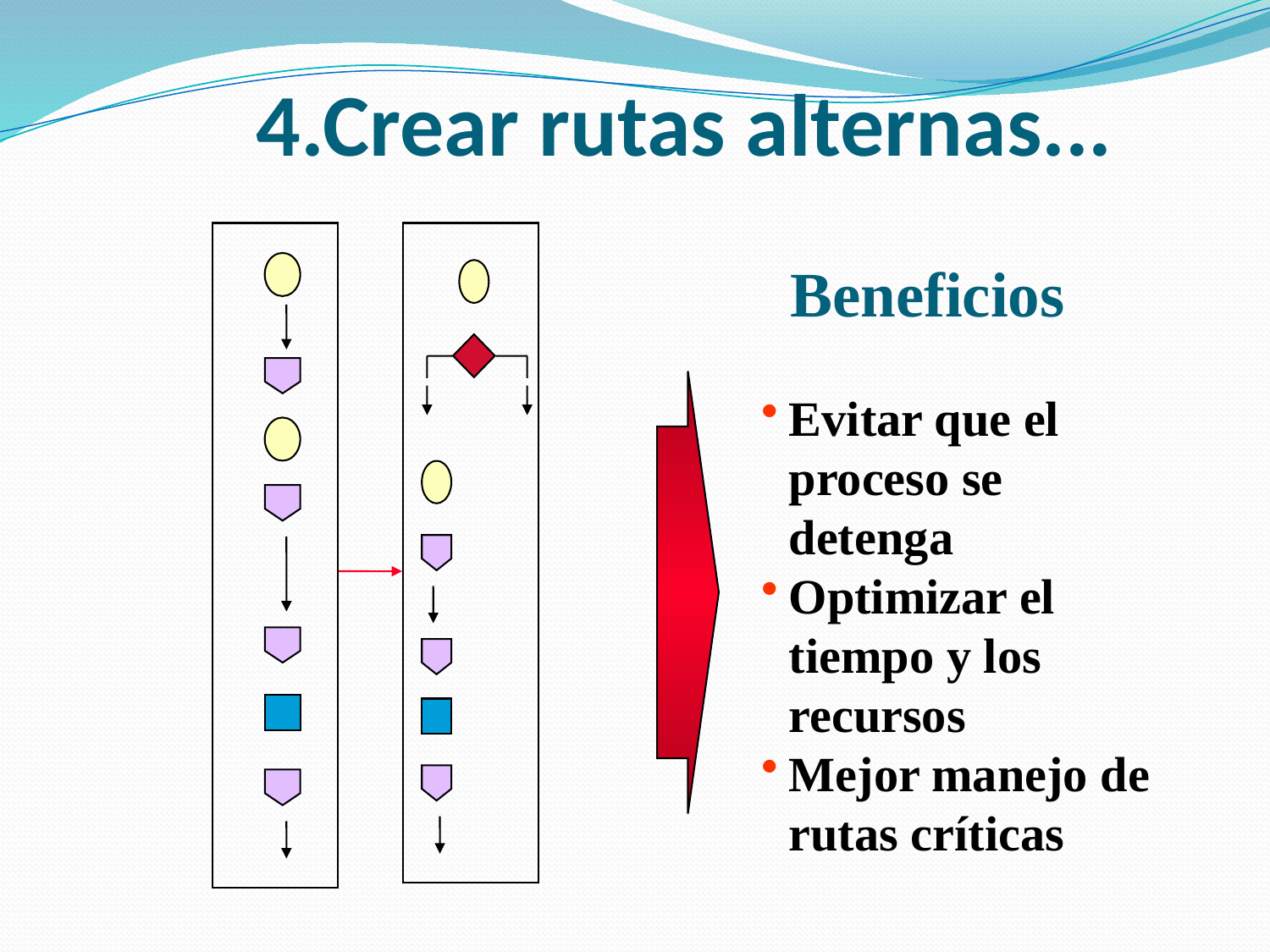

# 4.Crear rutas alternas...

Beneficios

Evitar que el proceso se detenga
Optimizar el tiempo y los recursos
Mejor manejo de rutas críticas